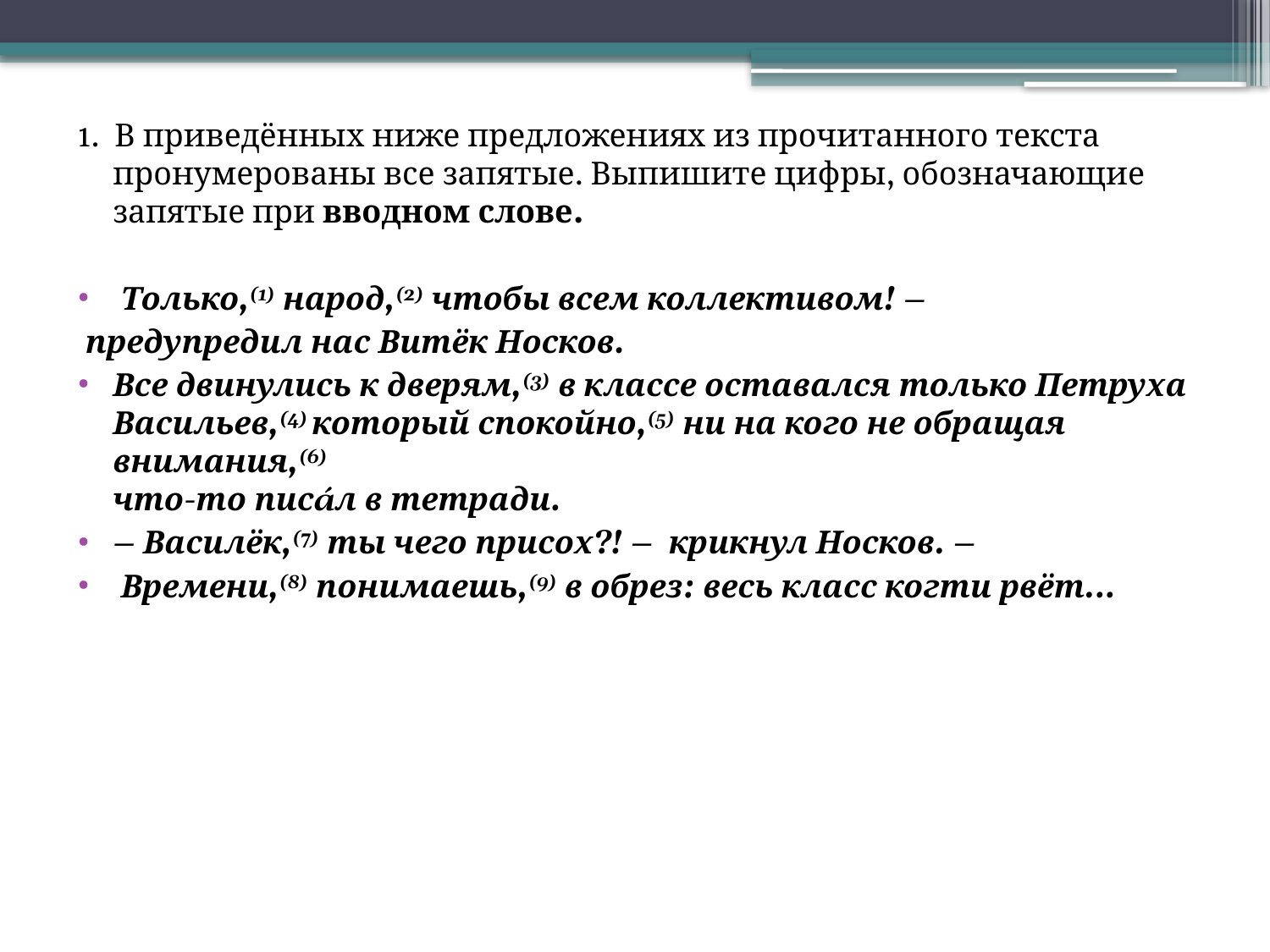

1.  В приведённых ниже предложениях из прочитанного текста пронумерованы все запятые. Выпишите цифры, обозначающие запятые при вводном слове.

 Только,(1) народ,(2) чтобы всем коллективом! –
 предупредил нас Витёк Носков.
Все двинулись к дверям,(3) в классе оставался только Петруха Васильев,(4) который спокойно,(5) ни на кого не обращая внимания,(6)
что-то писáл в тетради.
– Василёк,(7) ты чего присох?! –  крикнул Носков. –
 Времени,(8) понимаешь,(9) в обрез: весь класс когти рвёт...